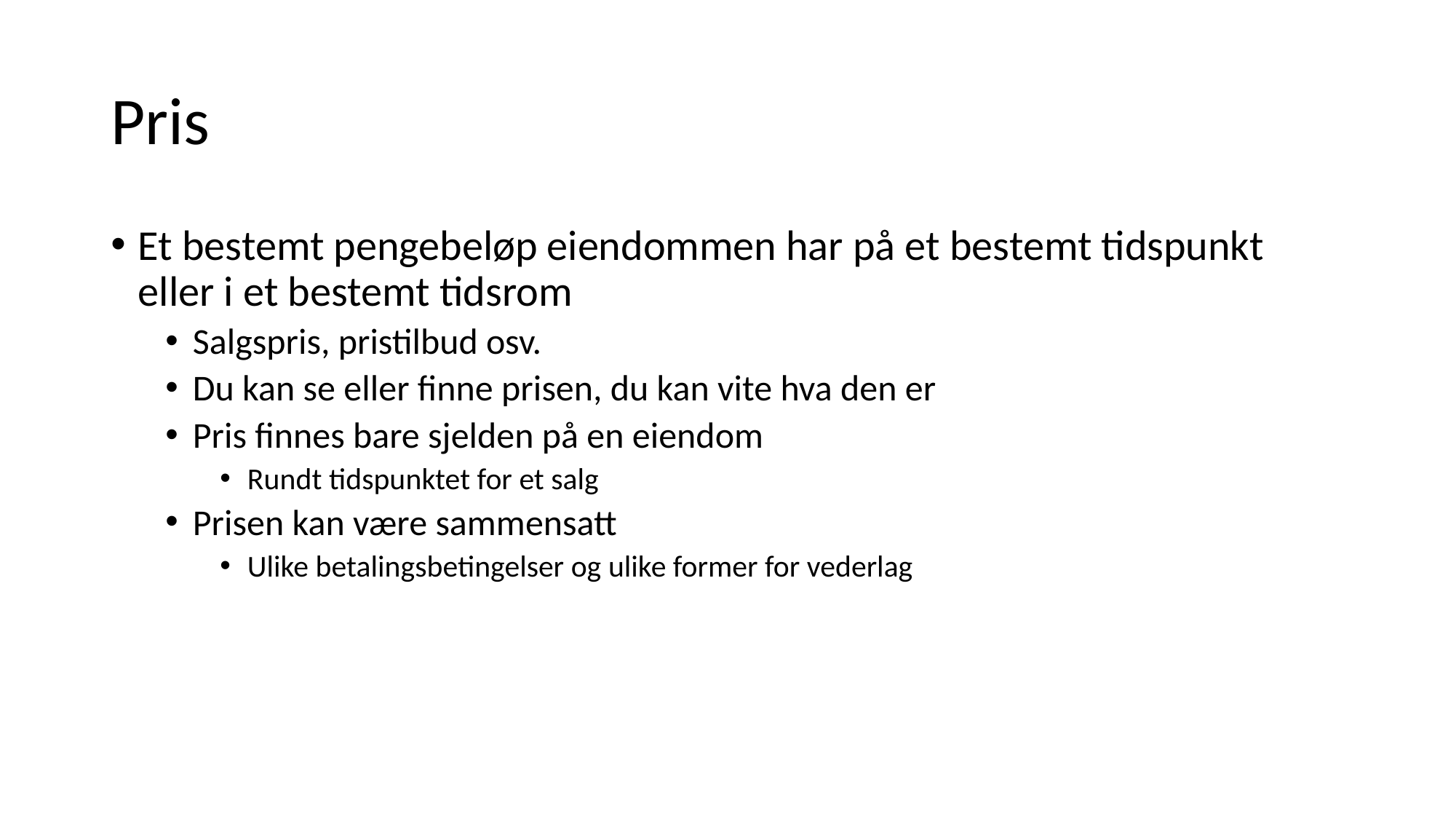

# Pris
Et bestemt pengebeløp eiendommen har på et bestemt tidspunkt eller i et bestemt tidsrom
Salgspris, pristilbud osv.
Du kan se eller finne prisen, du kan vite hva den er
Pris finnes bare sjelden på en eiendom
Rundt tidspunktet for et salg
Prisen kan være sammensatt
Ulike betalingsbetingelser og ulike former for vederlag